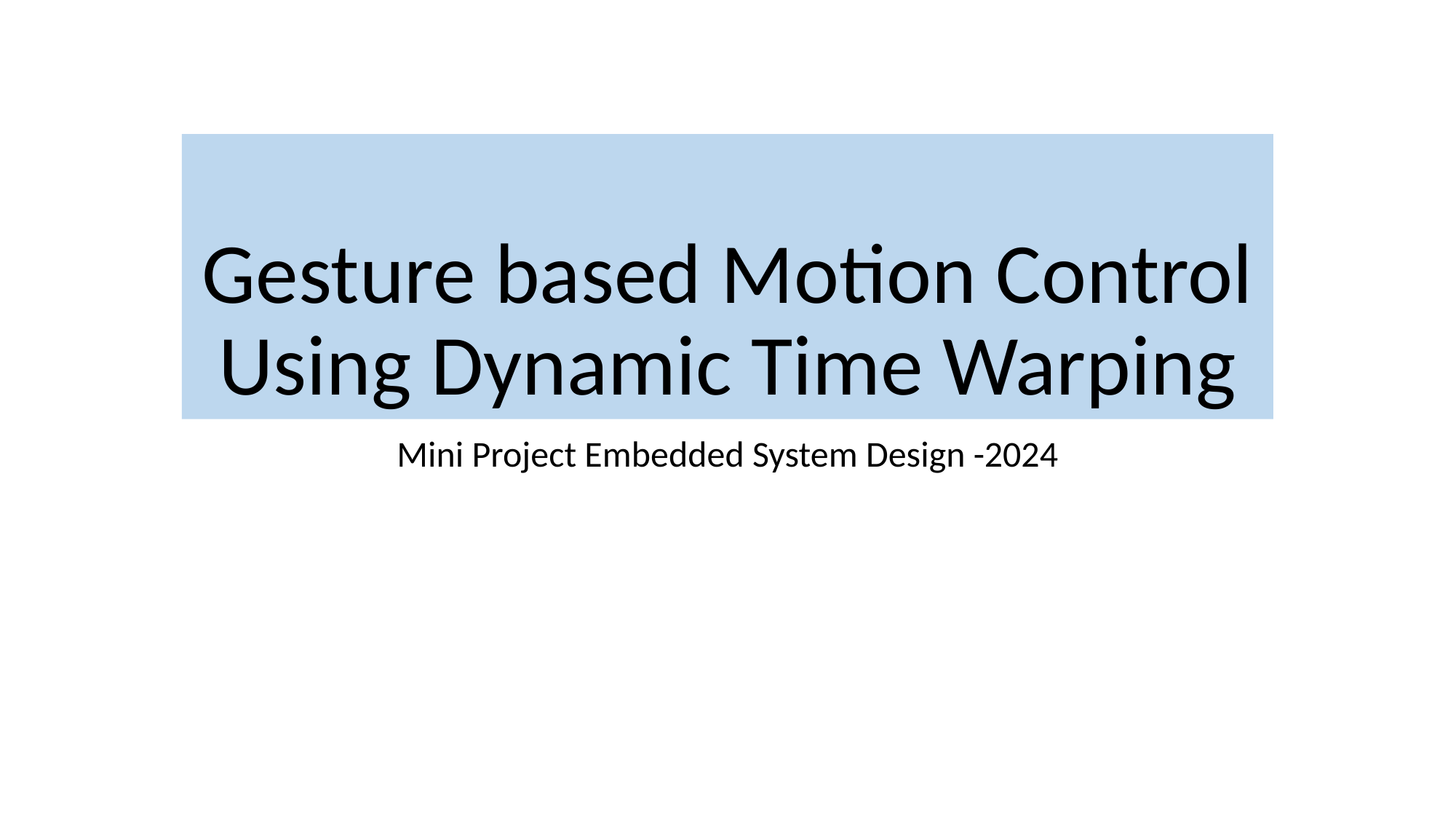

# Gesture based Motion Control Using Dynamic Time Warping
Mini Project Embedded System Design -2024